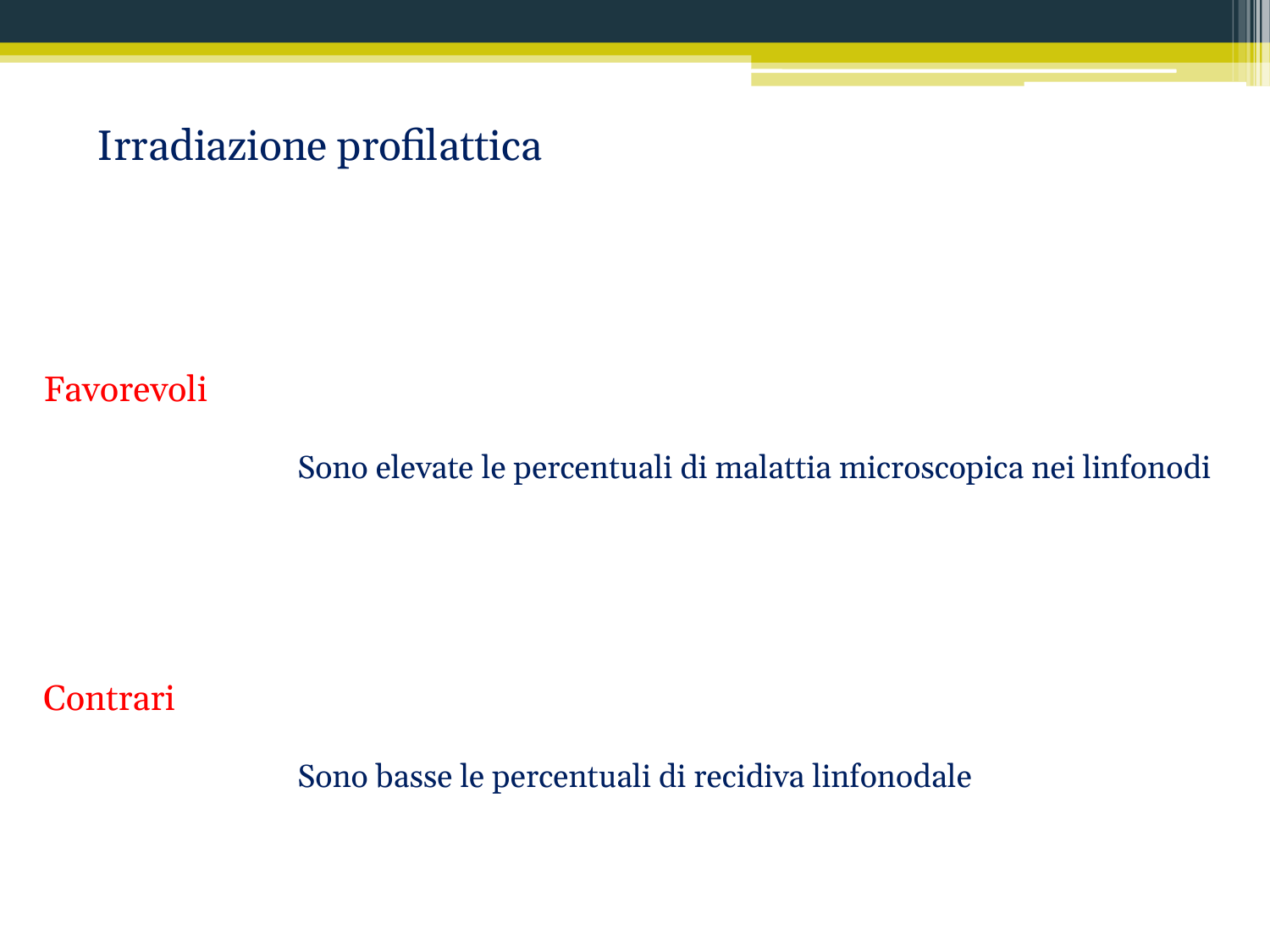

Irradiazione profilattica
Favorevoli

		Sono elevate le percentuali di malattia microscopica nei linfonodi

Contrari

		Sono basse le percentuali di recidiva linfonodale